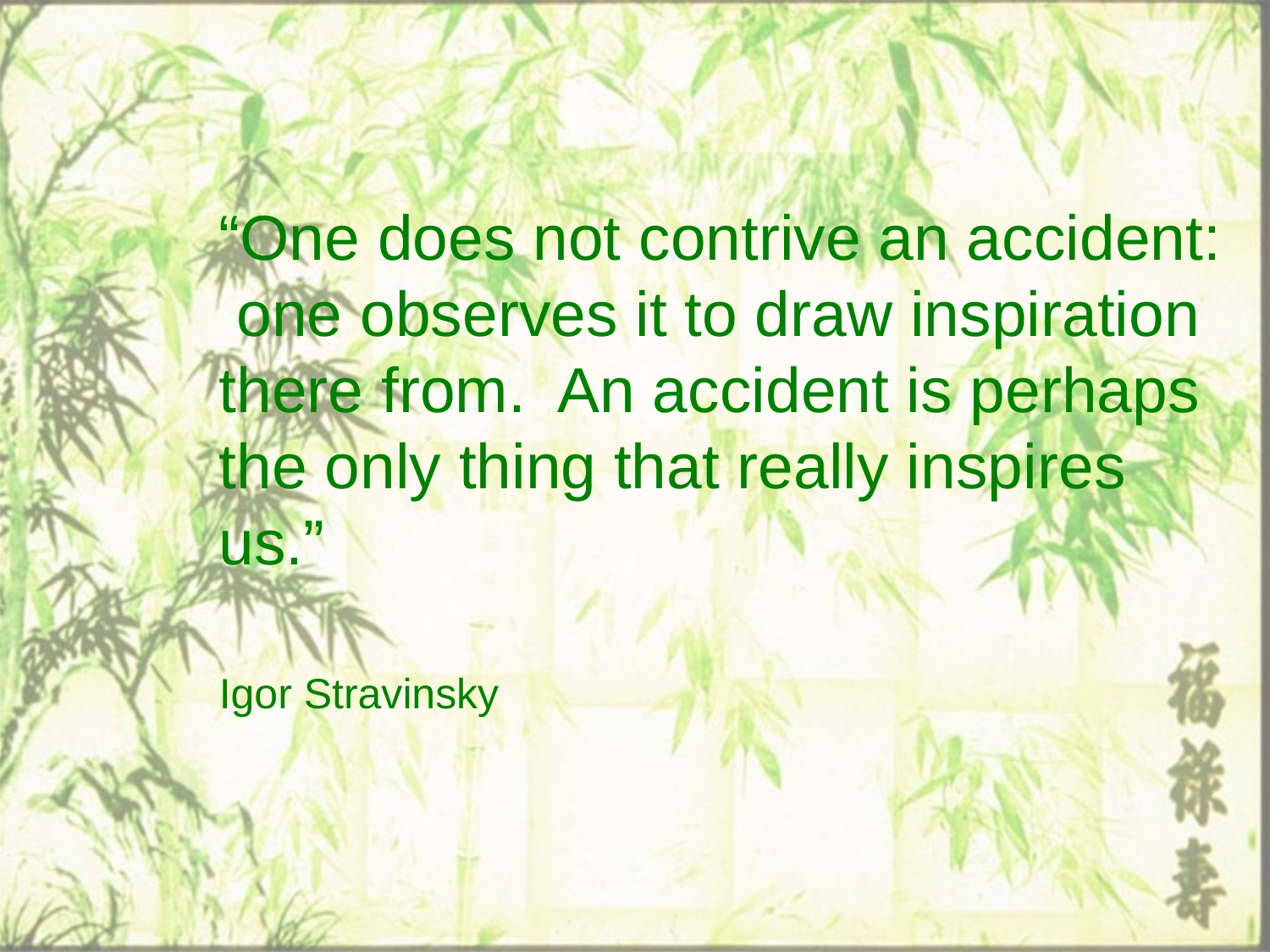

“One does not contrive an accident:  one observes it to draw inspiration there from.  An accident is perhaps the only thing that really inspires us.”
Igor Stravinsky